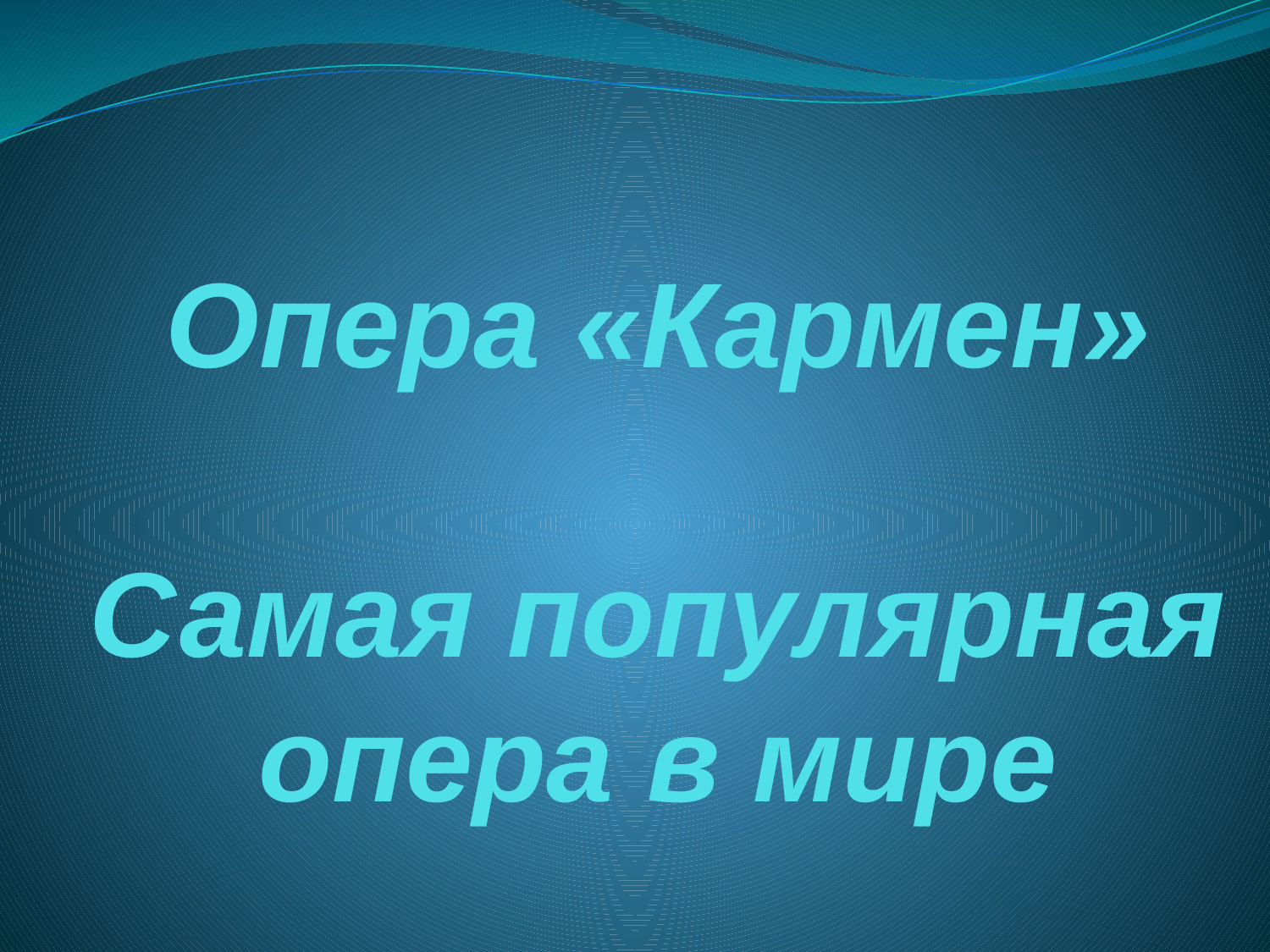

# Опера «Кармен» Самая популярная опера в мире